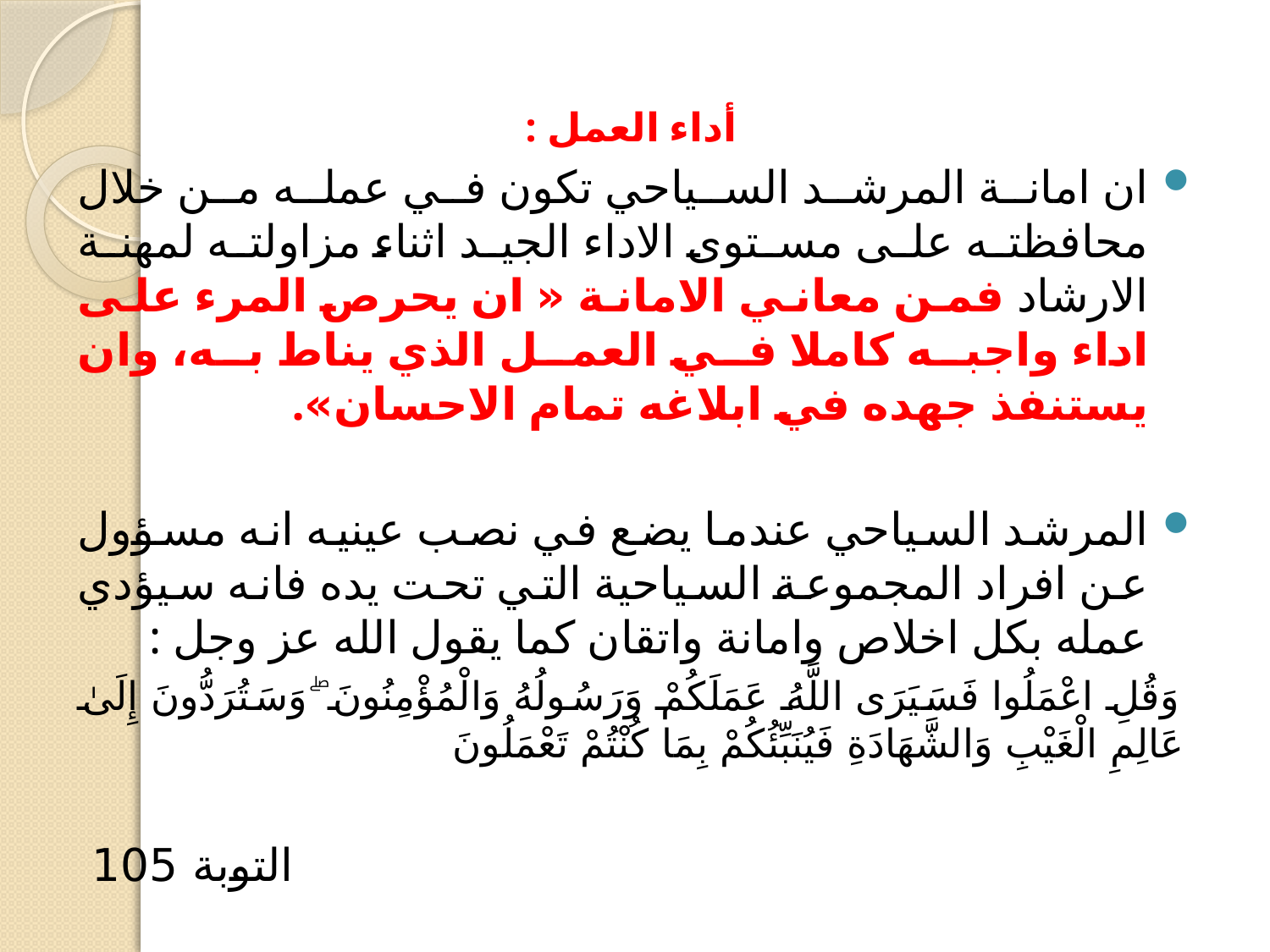

أداء العمل :
ان امانة المرشد السياحي تكون في عمله من خلال محافظته على مستوى الاداء الجيد اثناء مزاولته لمهنة الارشاد فمن معاني الامانة « ان يحرص المرء على اداء واجبه كاملا في العمل الذي يناط به، وان يستنفذ جهده في ابلاغه تمام الاحسان».

المرشد السياحي عندما يضع في نصب عينيه انه مسؤول عن افراد المجموعة السياحية التي تحت يده فانه سيؤدي عمله بكل اخلاص وامانة واتقان كما يقول الله عز وجل :
وَقُلِ اعْمَلُوا فَسَيَرَى اللَّهُ عَمَلَكُمْ وَرَسُولُهُ وَالْمُؤْمِنُونَ ۖ وَسَتُرَدُّونَ إِلَىٰ عَالِمِ الْغَيْبِ وَالشَّهَادَةِ فَيُنَبِّئُكُمْ بِمَا كُنْتُمْ تَعْمَلُونَ

التوبة 105